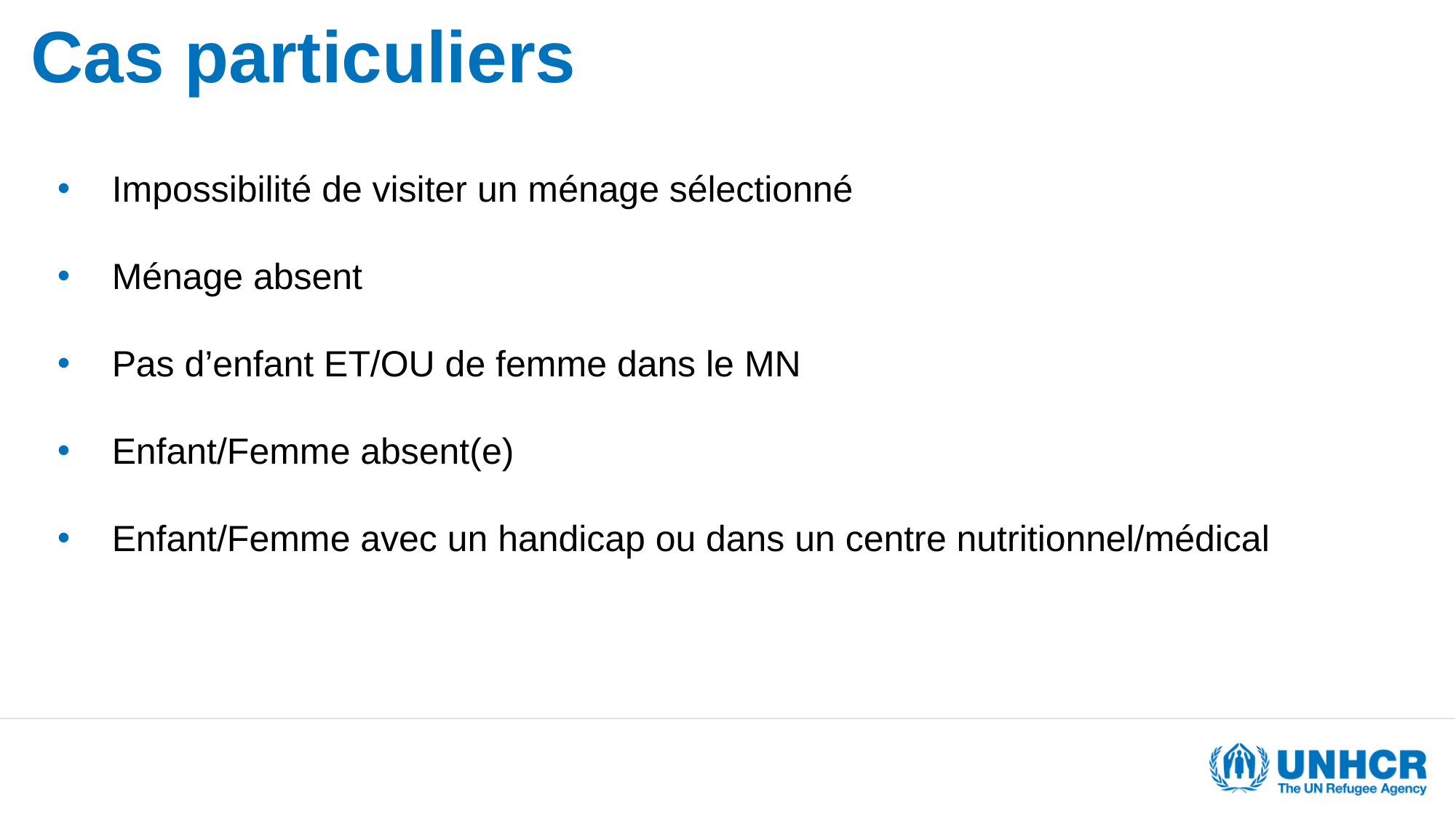

Cas particuliers
Impossibilité de visiter un ménage sélectionné

Ménage absent

Pas d’enfant ET/OU de femme dans le MN

Enfant/Femme absent(e)

Enfant/Femme avec un handicap ou dans un centre nutritionnel/médical